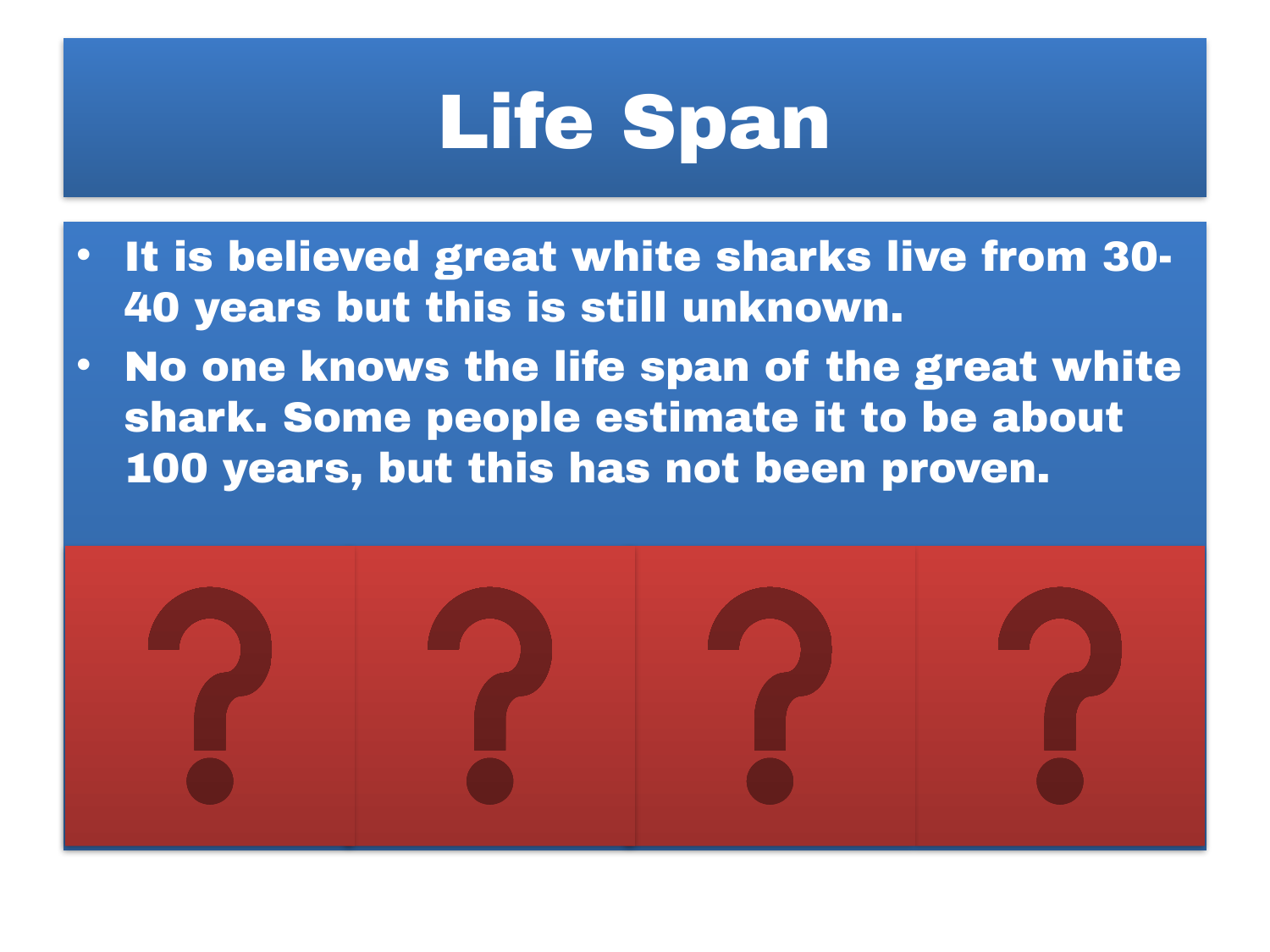

# Life Span
It is believed great white sharks live from 30-40 years but this is still unknown.
No one knows the life span of the great white shark. Some people estimate it to be about 100 years, but this has not been proven.